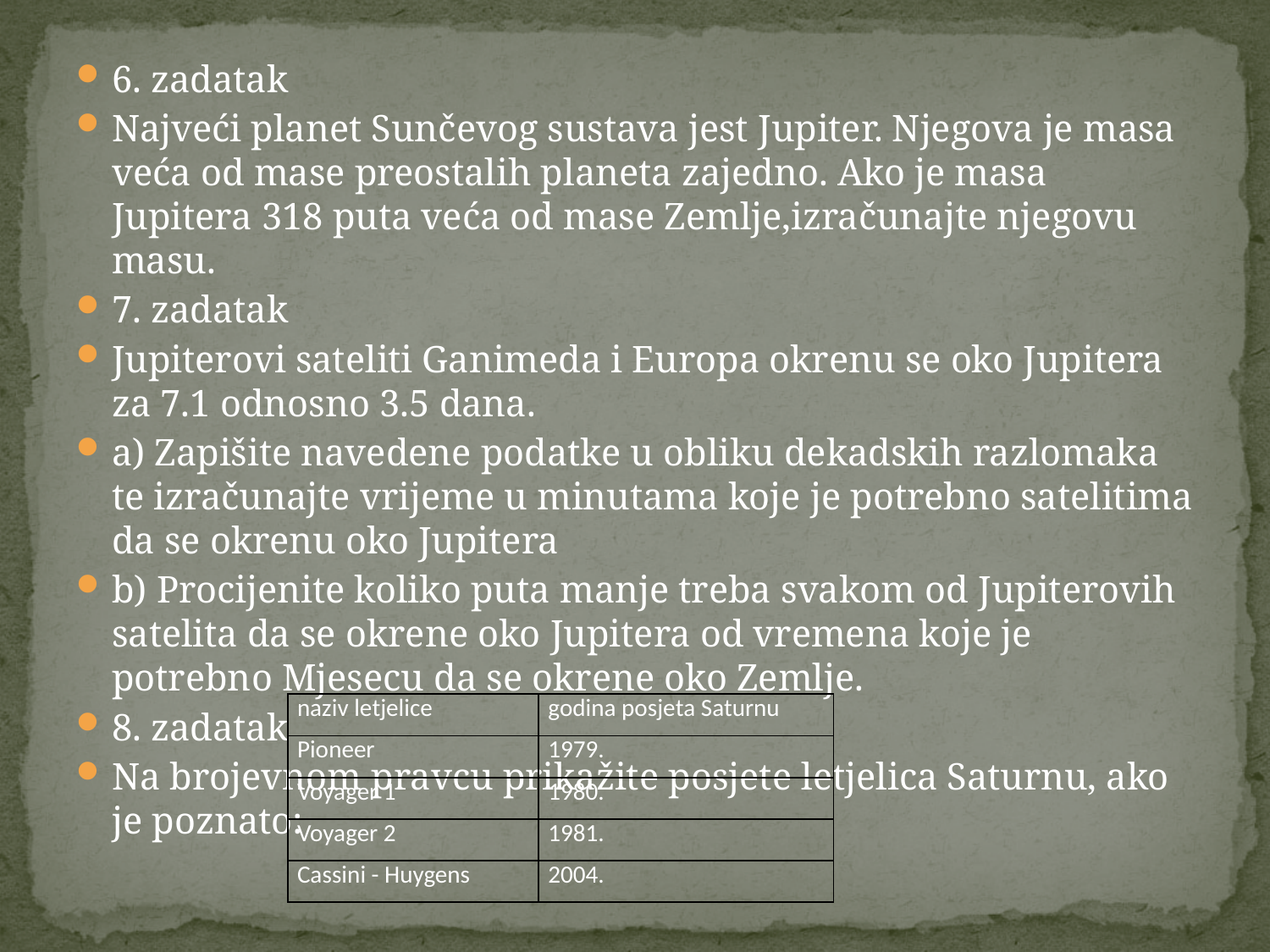

6. zadatak
Najveći planet Sunčevog sustava jest Jupiter. Njegova je masa veća od mase preostalih planeta zajedno. Ako je masa Jupitera 318 puta veća od mase Zemlje,izračunajte njegovu masu.
7. zadatak
Jupiterovi sateliti Ganimeda i Europa okrenu se oko Jupitera za 7.1 odnosno 3.5 dana.
a) Zapišite navedene podatke u obliku dekadskih razlomaka te izračunajte vrijeme u minutama koje je potrebno satelitima da se okrenu oko Jupitera
b) Procijenite koliko puta manje treba svakom od Jupiterovih satelita da se okrene oko Jupitera od vremena koje je potrebno Mjesecu da se okrene oko Zemlje.
8. zadatak
Na brojevnom pravcu prikažite posjete letjelica Saturnu, ako je poznato:

| naziv letjelice | godina posjeta Saturnu |
| --- | --- |
| Pioneer | 1979. |
| Voyager 1 | 1980. |
| Voyager 2 | 1981. |
| Cassini - Huygens | 2004. |